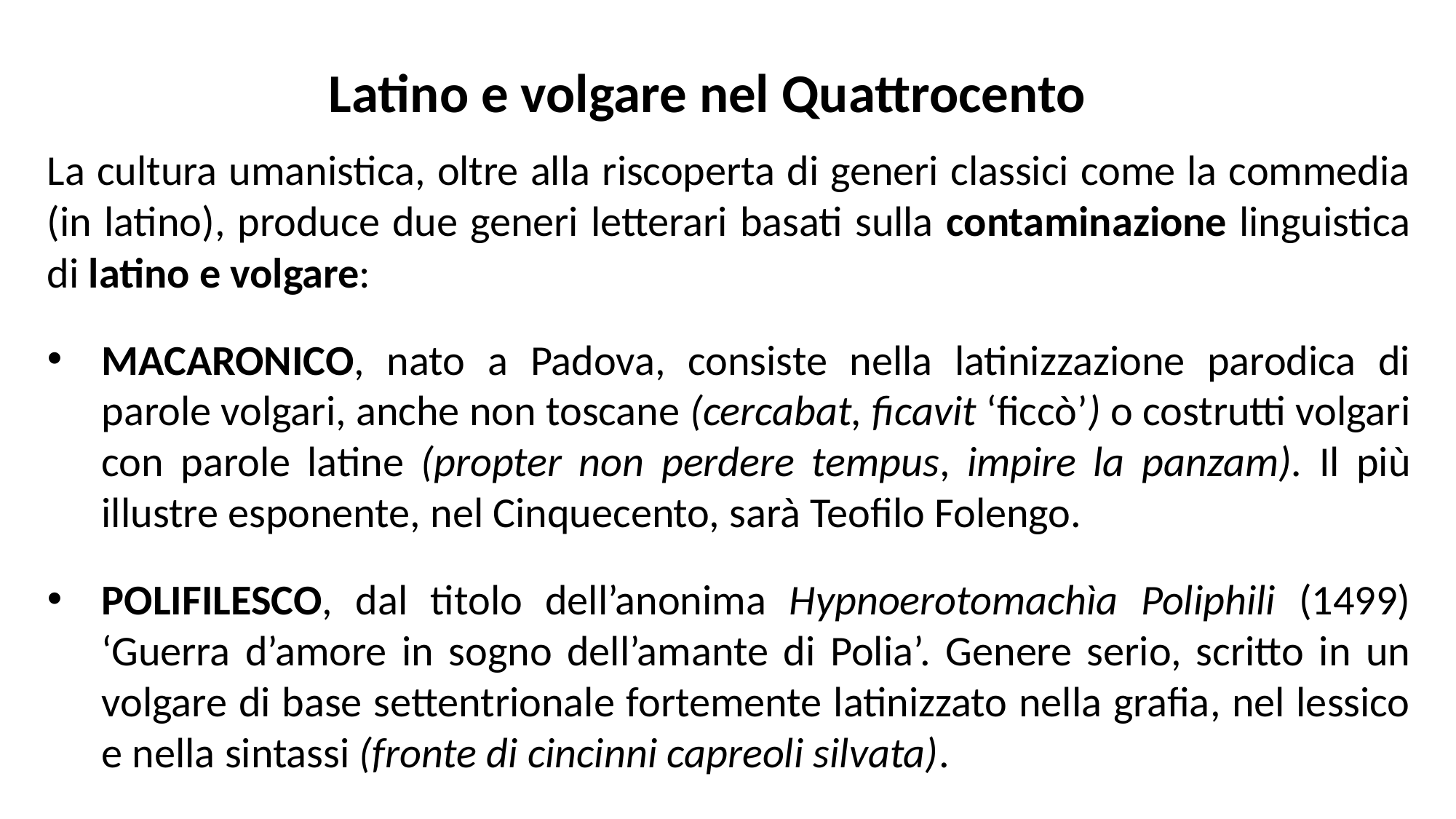

Latino e volgare nel Quattrocento
La cultura umanistica, oltre alla riscoperta di generi classici come la commedia (in latino), produce due generi letterari basati sulla contaminazione linguistica di latino e volgare:

MACARONICO, nato a Padova, consiste nella latinizzazione parodica di parole volgari, anche non toscane (cercabat, ficavit ‘ficcò’) o costrutti volgari con parole latine (propter non perdere tempus, impire la panzam). Il più illustre esponente, nel Cinquecento, sarà Teofilo Folengo.

POLIFILESCO, dal titolo dell’anonima Hypnoerotomachìa Poliphili (1499) ‘Guerra d’amore in sogno dell’amante di Polia’. Genere serio, scritto in un volgare di base settentrionale fortemente latinizzato nella grafia, nel lessico e nella sintassi (fronte di cincinni capreoli silvata).